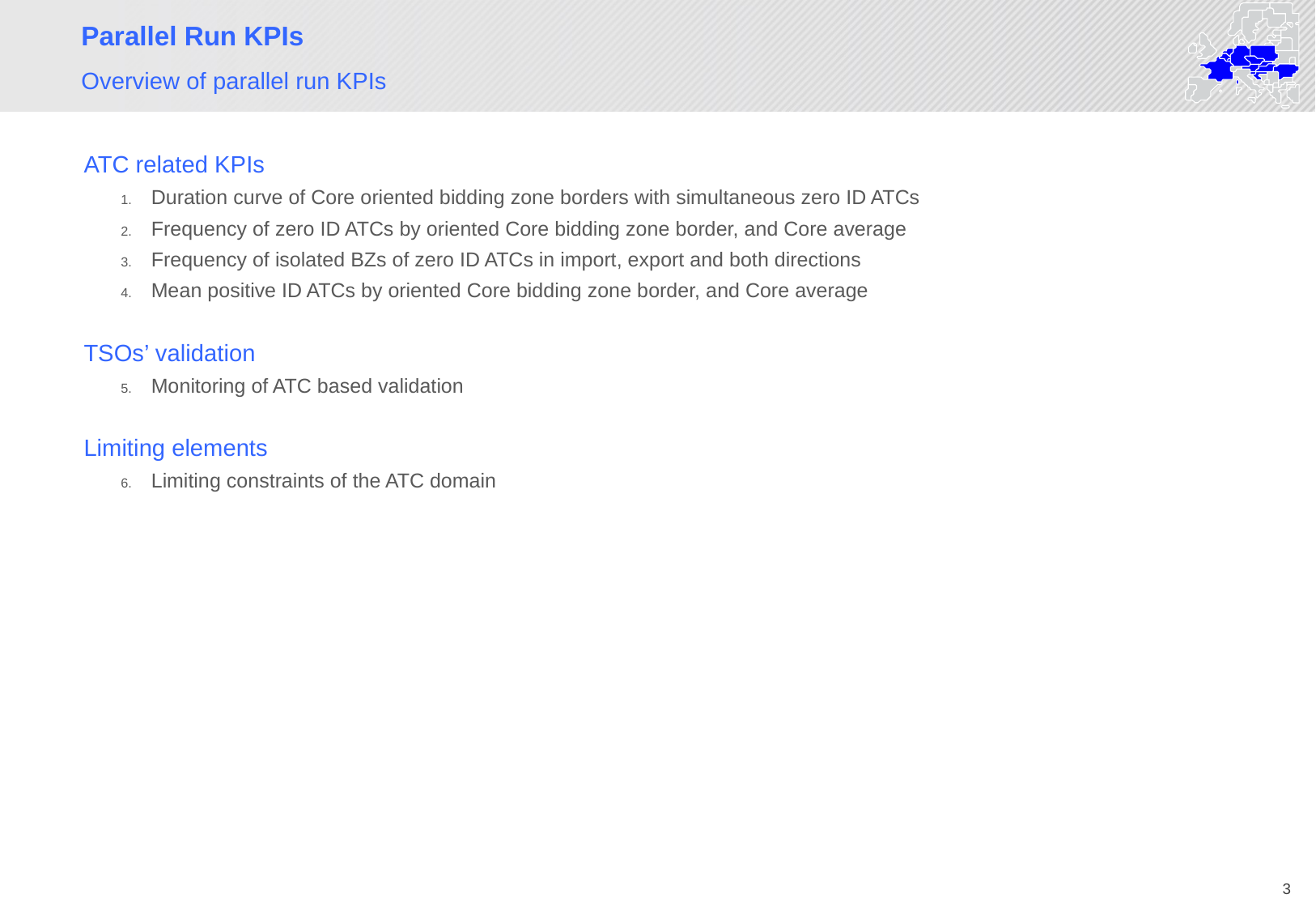

# Parallel Run KPIs
Overview of parallel run KPIs
ATC related KPIs
Duration curve of Core oriented bidding zone borders with simultaneous zero ID ATCs​
Frequency of zero ID ATCs by oriented Core bidding zone border, and Core average​
Frequency of isolated BZs of zero ID ATCs in import, export and both directions​
Mean positive ID ATCs by oriented Core bidding zone border, and Core average​

TSOs’ validation
Monitoring of ATC based validation

Limiting elements
Limiting constraints of the ATC domain​
3